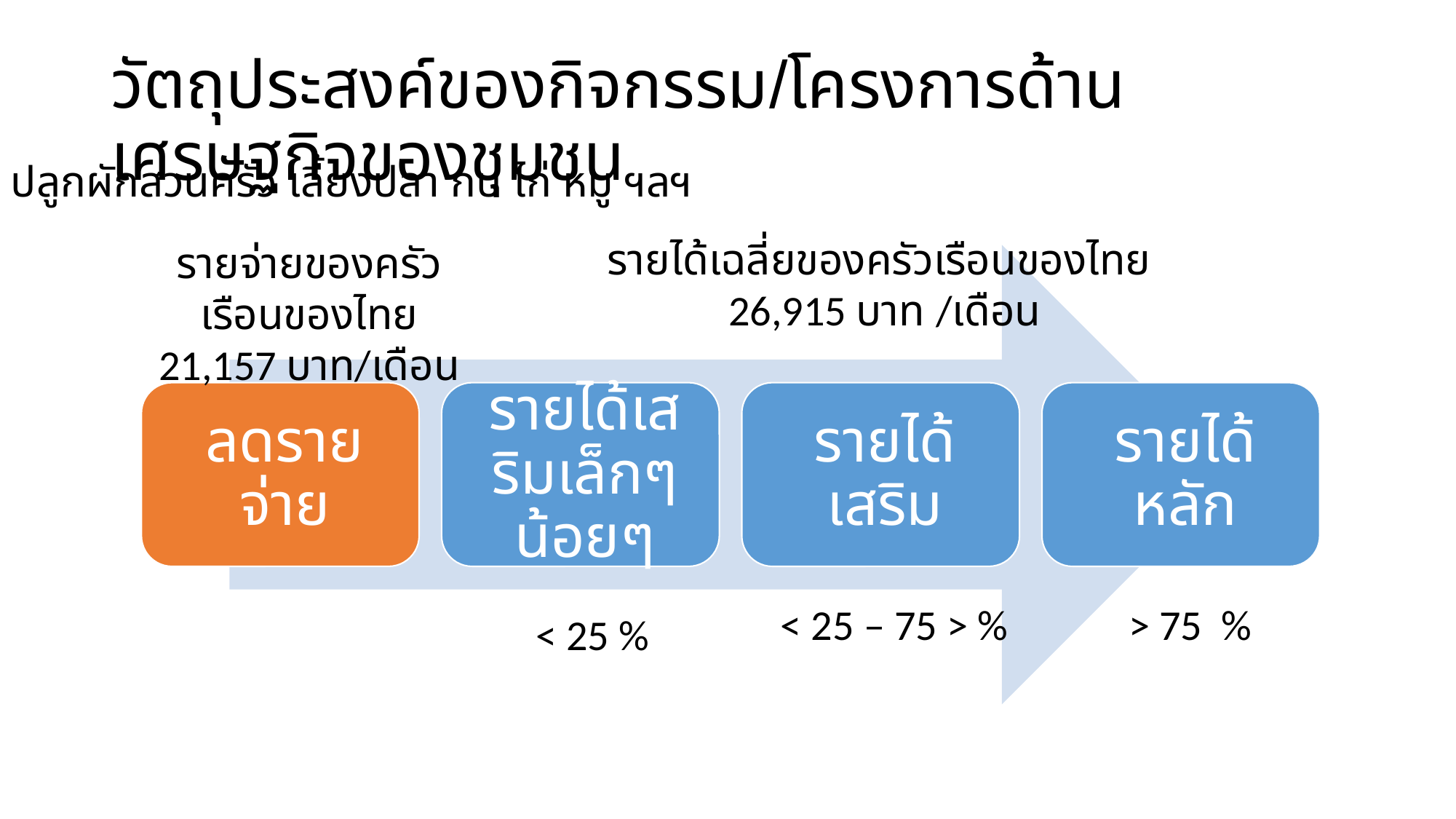

# วัตถุประสงค์ของกิจกรรม/โครงการด้านเศรษฐกิจของชุมชน
ปลูกผักสวนครัว เลี้ยงปลา กบ ไก่ หมู ฯลฯ
รายได้เฉลี่ยของครัวเรือนของไทย
26,915 บาท /เดือน
รายจ่ายของครัวเรือนของไทย
21,157 บาท/เดือน
ลดรายจ่าย
รายได้เสริมเล็กๆน้อยๆ
รายได้เสริม
รายได้หลัก
< 25 – 75 > %
> 75  %
< 25 %